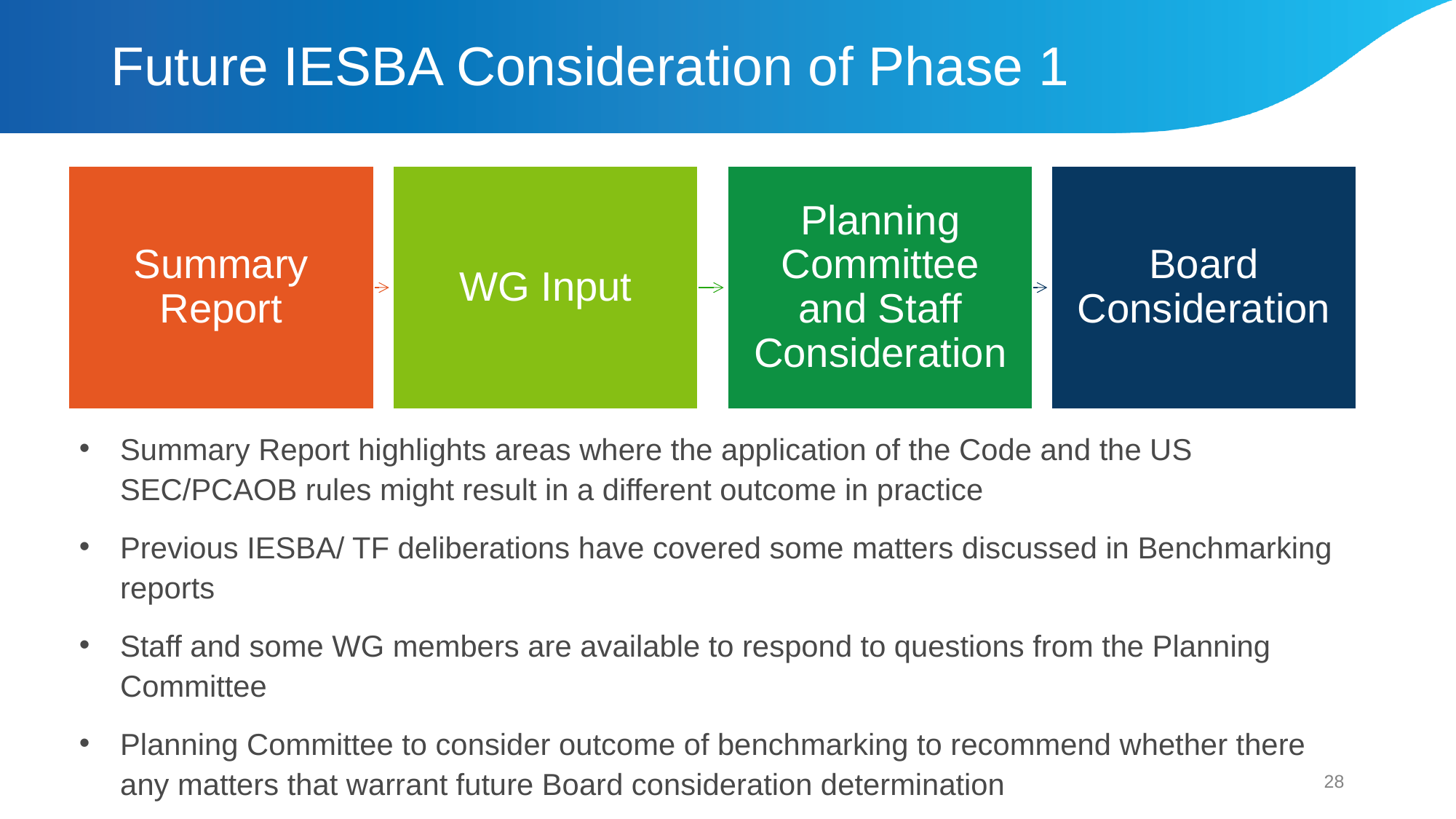

# Future IESBA Consideration of Phase 1

Summary Report

WG Input

Planning Committee and Staff Consideration
Board Consideration
Summary Report highlights areas where the application of the Code and the US SEC/PCAOB rules might result in a different outcome in practice
Previous IESBA/ TF deliberations have covered some matters discussed in Benchmarking reports
Staff and some WG members are available to respond to questions from the Planning Committee
Planning Committee to consider outcome of benchmarking to recommend whether there any matters that warrant future Board consideration determination
28